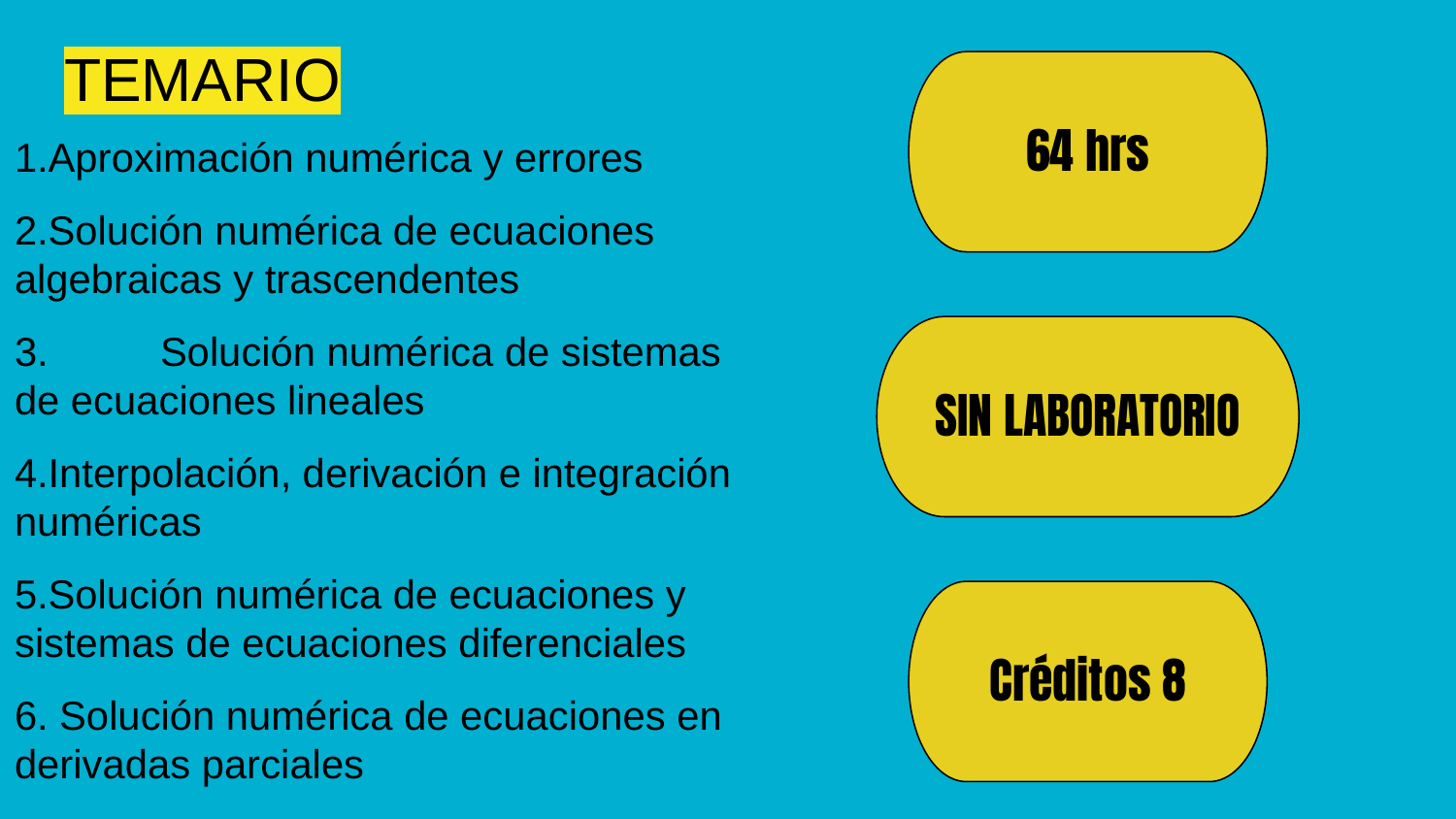

# TEMARIO
64 hrs
1.Aproximación numérica y errores
2.Solución numérica de ecuaciones algebraicas y trascendentes
3.	Solución numérica de sistemas de ecuaciones lineales
4.Interpolación, derivación e integración numéricas
5.Solución numérica de ecuaciones y sistemas de ecuaciones diferenciales
6. Solución numérica de ecuaciones en derivadas parciales

SIN LABORATORIO
Créditos 8